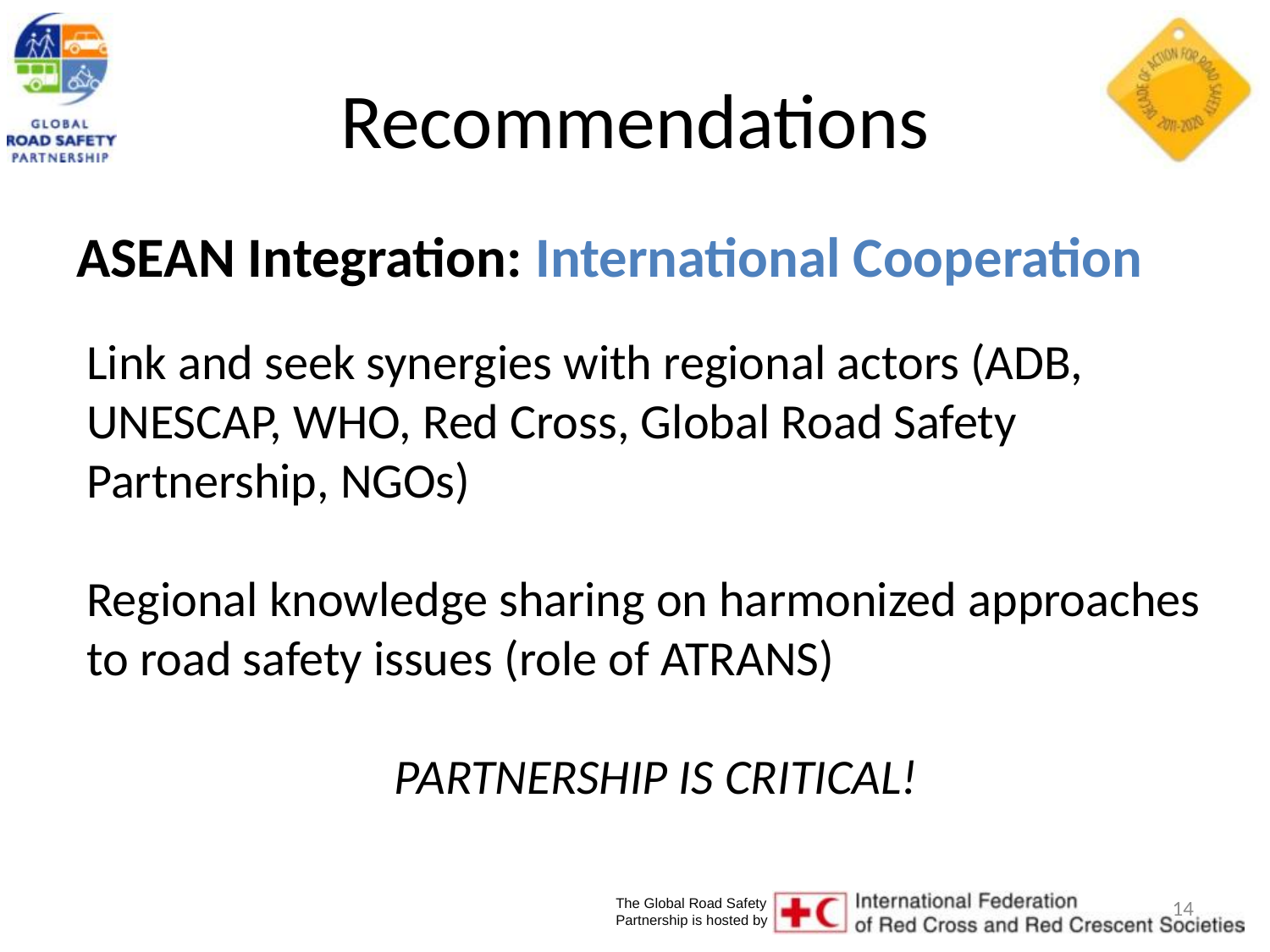

# Recommendations
ASEAN Integration: International Cooperation

Link and seek synergies with regional actors (ADB, UNESCAP, WHO, Red Cross, Global Road Safety Partnership, NGOs)

Regional knowledge sharing on harmonized approaches to road safety issues (role of ATRANS)

PARTNERSHIP IS CRITICAL!

14